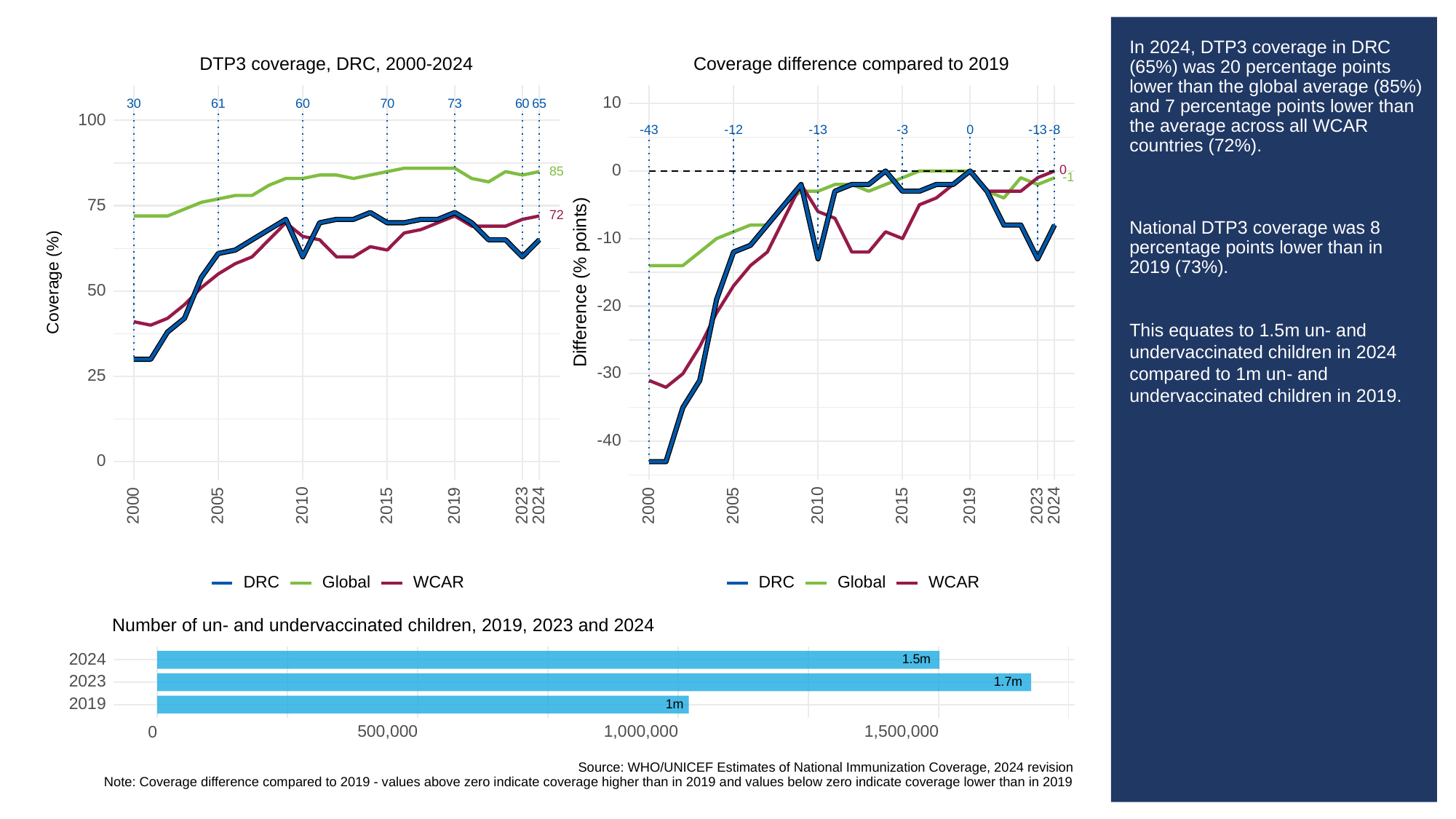

# In 2024, DTP3 coverage in DRC (65%) was 20 percentage points lower than the global average (85%) and 7 percentage points lower than the average across all WCAR countries (72%).

National DTP3 coverage was 8 percentage points lower than in 2019 (73%).

This equates to 1.5m un- and undervaccinated children in 2024 compared to 1m un- and undervaccinated children in 2019.

DTP3 coverage, DRC, 2000-2024
Coverage difference compared to 2019

10
30
73
61
60
70
60
65

100

-43
-13
-3
-13
0
-8
-12

0
0
85

-1
75

72

-10

Difference (% points)
Coverage (%)
50

-20

-30
25

-40

0

2023
2023
2000
2005
2010
2015
2019
2024
2000
2005
2010
2015
2019
2024
DRC
Global
WCAR
DRC
Global
WCAR

Number of un- and undervaccinated children, 2019, 2023 and 2024

2024
1.5m

2023
1.7m

2019
1m

500,000
1,000,000
1,500,000
0
Source: WHO/UNICEF Estimates of National Immunization Coverage, 2024 revision
Note: Coverage difference compared to 2019 - values above zero indicate coverage higher than in 2019 and values below zero indicate coverage lower than in 2019